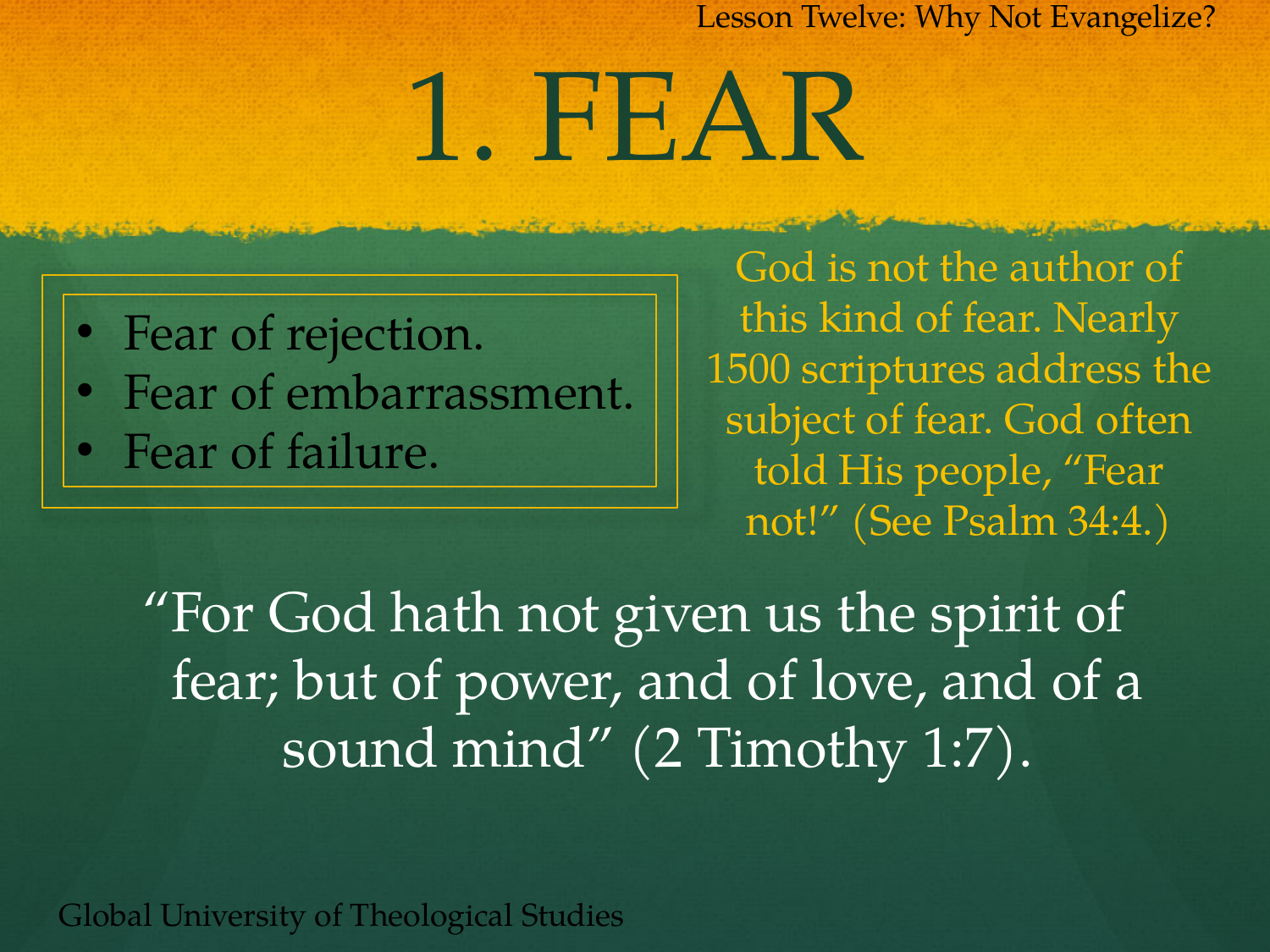

Lesson Twelve: Why Not Evangelize?

# 1. Fear
	God is not the author of this kind of fear. Nearly 1500 scriptures address the subject of fear. God often told His people, “Fear not!” (See Psalm 34:4.)

Fear of rejection.
Fear of embarrassment.
Fear of failure.
“For God hath not given us the spirit of fear; but of power, and of love, and of a sound mind” (2 Timothy 1:7).
Global University of Theological Studies